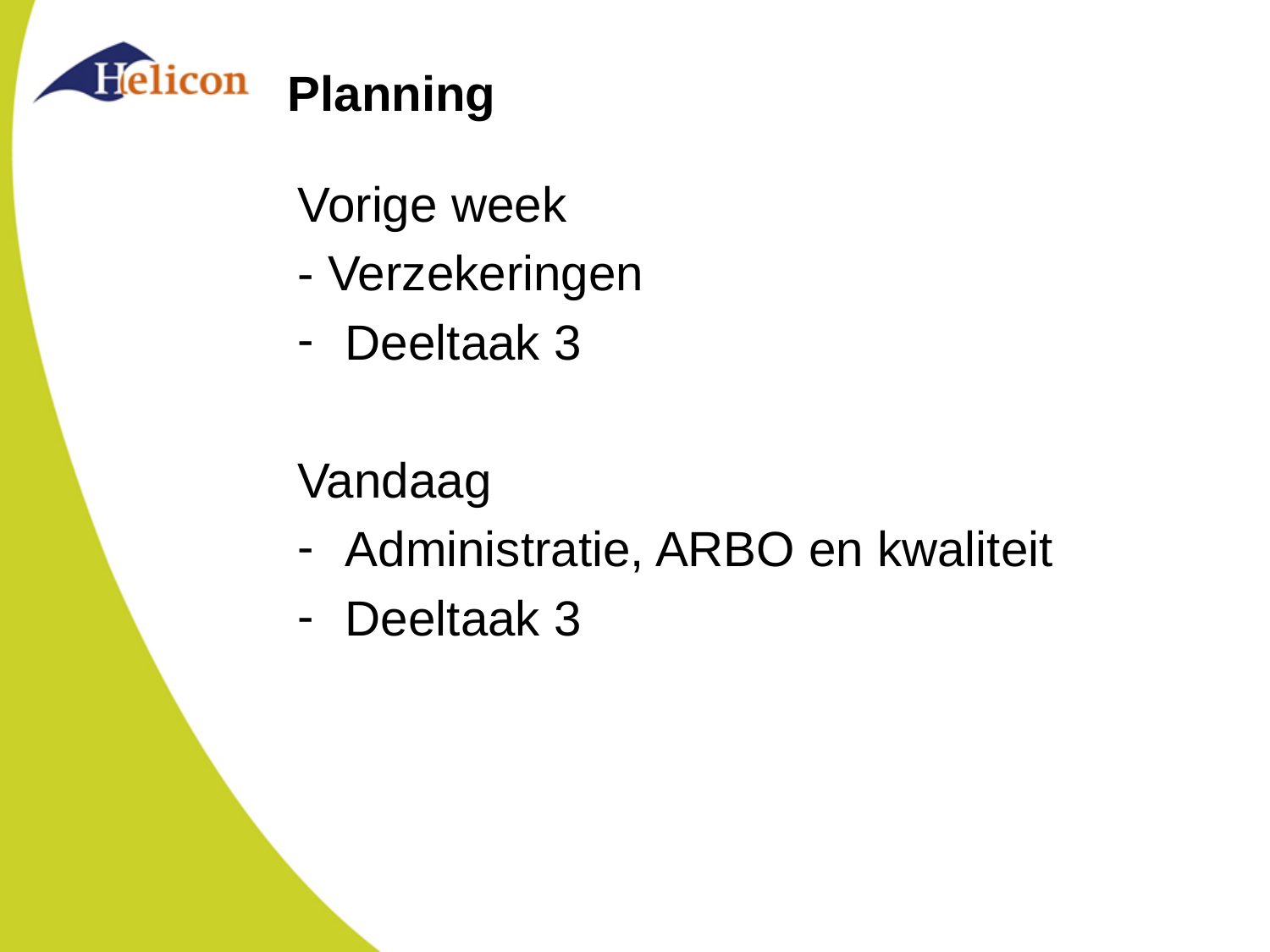

# Planning
Vorige week
- Verzekeringen
Deeltaak 3

Vandaag
Administratie, ARBO en kwaliteit
Deeltaak 3